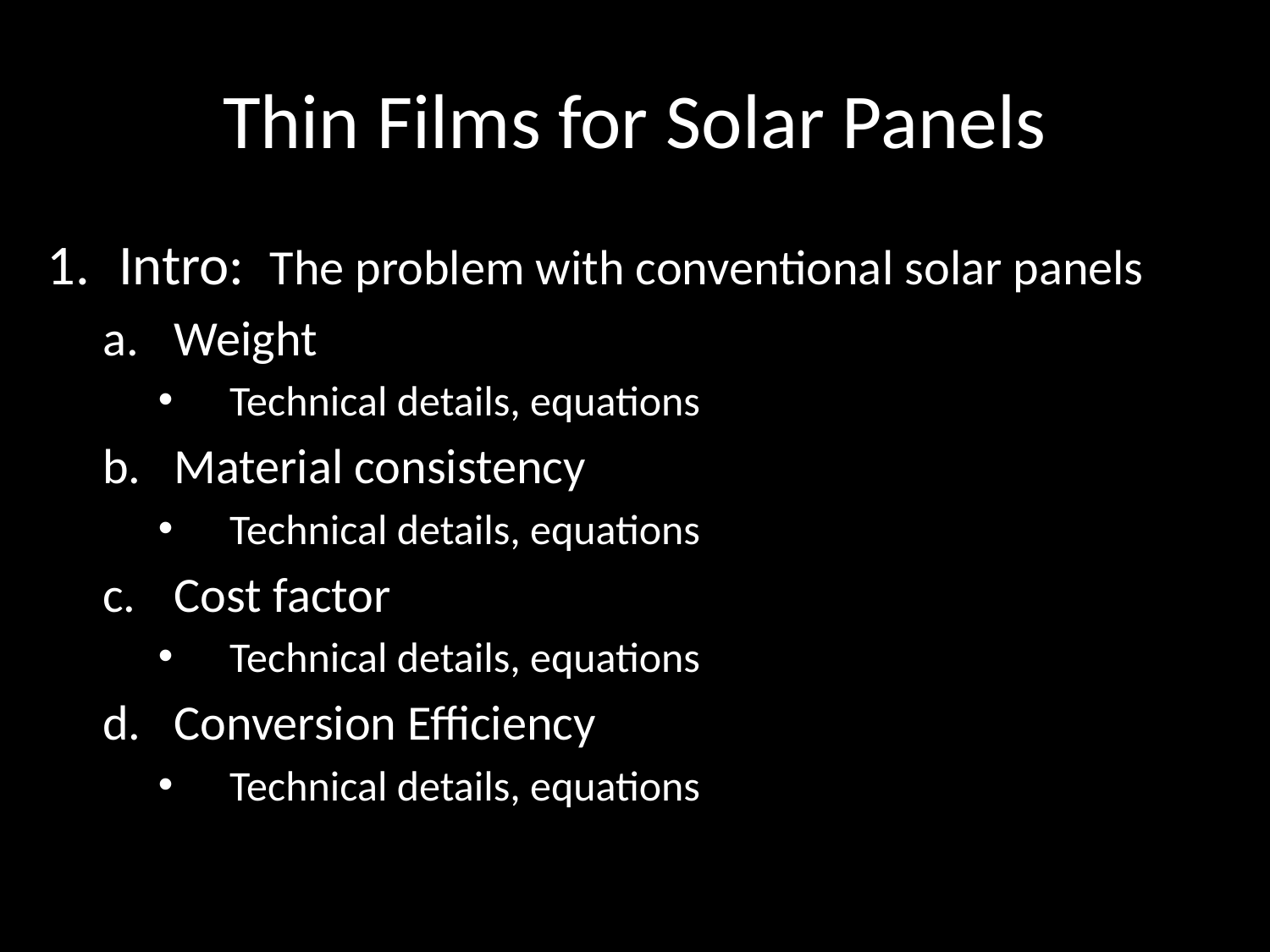

# Thin Films for Solar Panels
Intro:  The problem with conventional solar panels
Weight
Technical details, equations
Material consistency
Technical details, equations
Cost factor
Technical details, equations
Conversion Efficiency
Technical details, equations